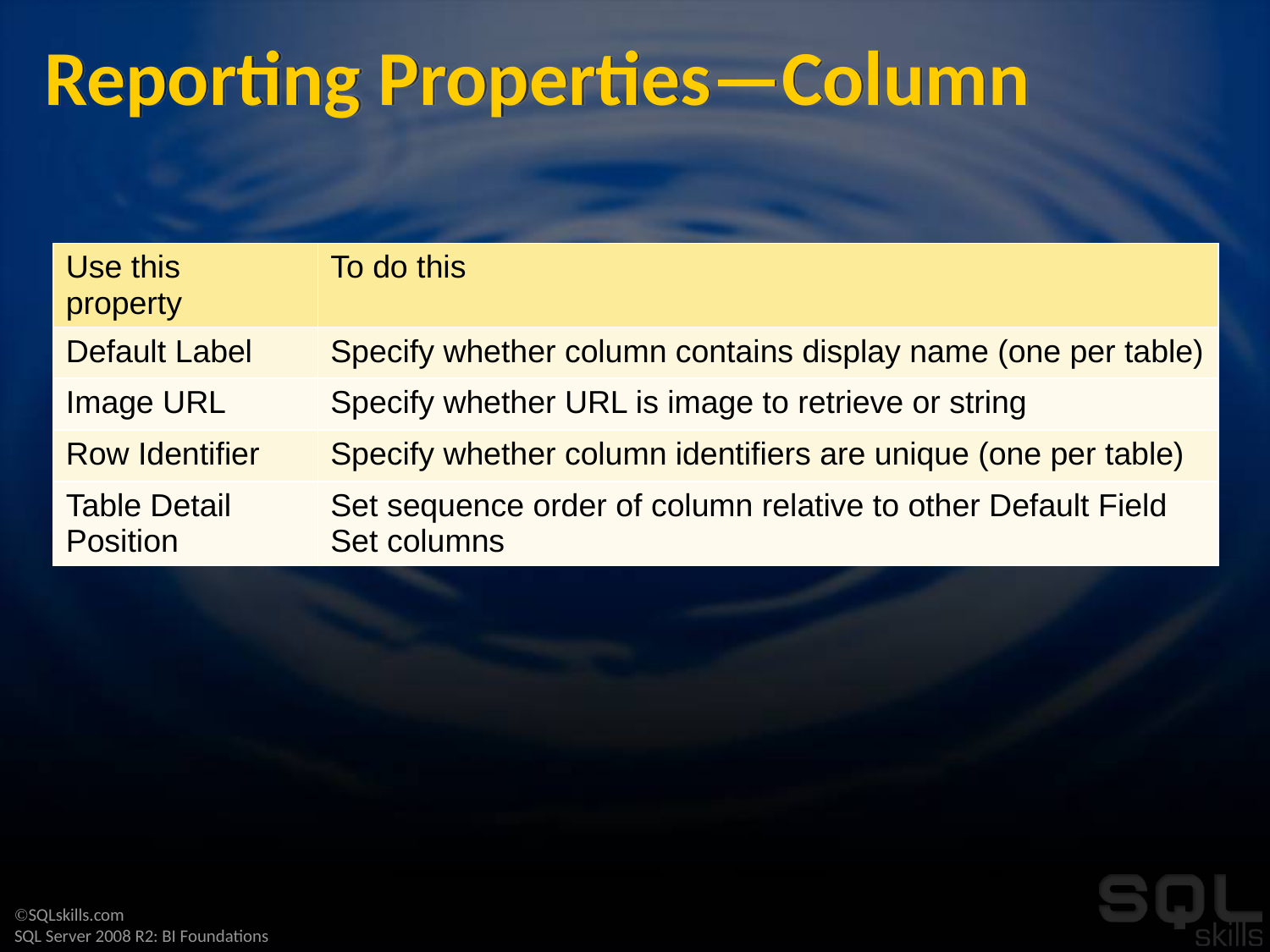

# Reporting Properties—Column
| Use this property | To do this |
| --- | --- |
| Default Label | Specify whether column contains display name (one per table) |
| Image URL | Specify whether URL is image to retrieve or string |
| Row Identifier | Specify whether column identifiers are unique (one per table) |
| Table Detail Position | Set sequence order of column relative to other Default Field Set columns |